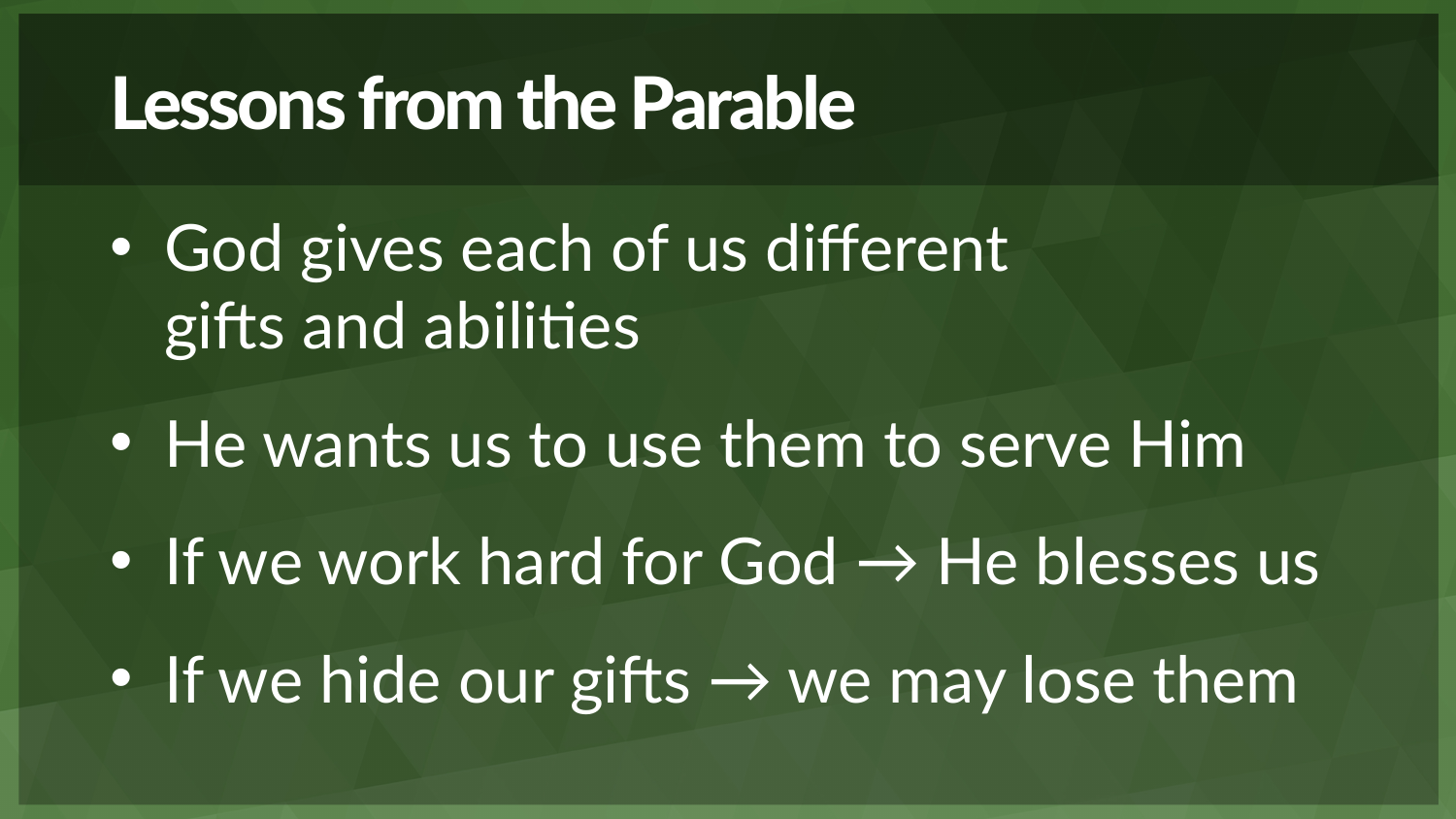

# Lessons from the Parable
God gives each of us different
gifts and abilities
He wants us to use them to serve Him
If we work hard for God → He blesses us
If we hide our gifts → we may lose them